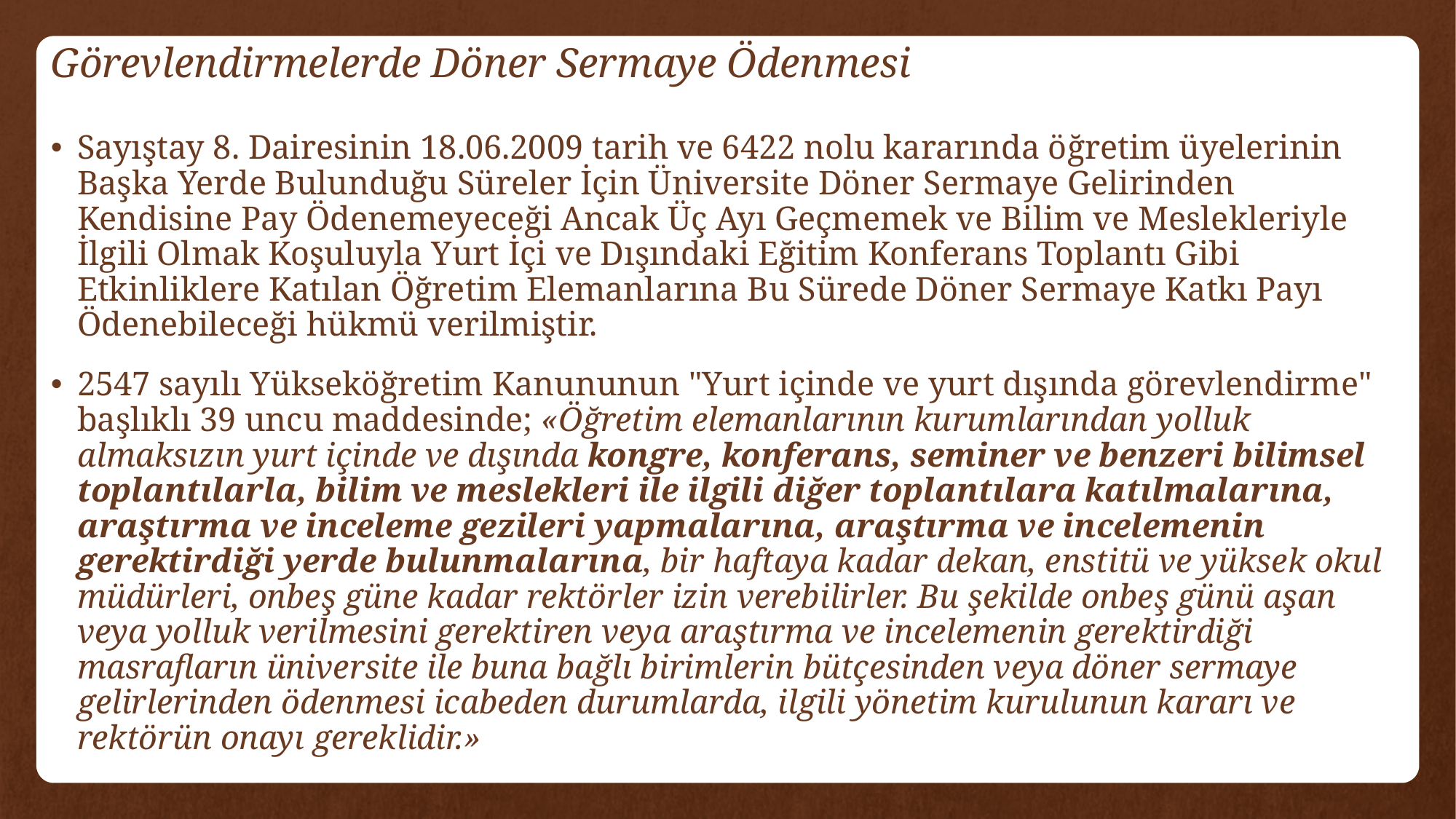

# Görevlendirmelerde Döner Sermaye Ödenmesi
Sayıştay 8. Dairesinin 18.06.2009 tarih ve 6422 nolu kararında öğretim üyelerinin Başka Yerde Bulunduğu Süreler İçin Üniversite Döner Sermaye Gelirinden Kendisine Pay Ödenemeyeceği Ancak Üç Ayı Geçmemek ve Bilim ve Meslekleriyle İlgili Olmak Koşuluyla Yurt İçi ve Dışındaki Eğitim Konferans Toplantı Gibi Etkinliklere Katılan Öğretim Elemanlarına Bu Sürede Döner Sermaye Katkı Payı Ödenebileceği hükmü verilmiştir.
2547 sayılı Yükseköğretim Kanununun "Yurt içinde ve yurt dışında görevlendirme" başlıklı 39 uncu maddesinde; «Öğretim elemanlarının kurumlarından yolluk almaksızın yurt içinde ve dışında kongre, konferans, seminer ve benzeri bilimsel toplantılarla, bilim ve meslekleri ile ilgili diğer toplantılara katılmalarına, araştırma ve inceleme gezileri yapmalarına, araştırma ve incelemenin gerektirdiği yerde bulunmalarına, bir haftaya kadar dekan, enstitü ve yüksek okul müdürleri, onbeş güne kadar rektörler izin verebilirler. Bu şekilde onbeş günü aşan veya yolluk verilmesini gerektiren veya araştırma ve incelemenin gerektirdiği masrafların üniversite ile buna bağlı birimlerin bütçesinden veya döner sermaye gelirlerinden ödenmesi icabeden durumlarda, ilgili yönetim kurulunun kararı ve rektörün onayı gereklidir.»